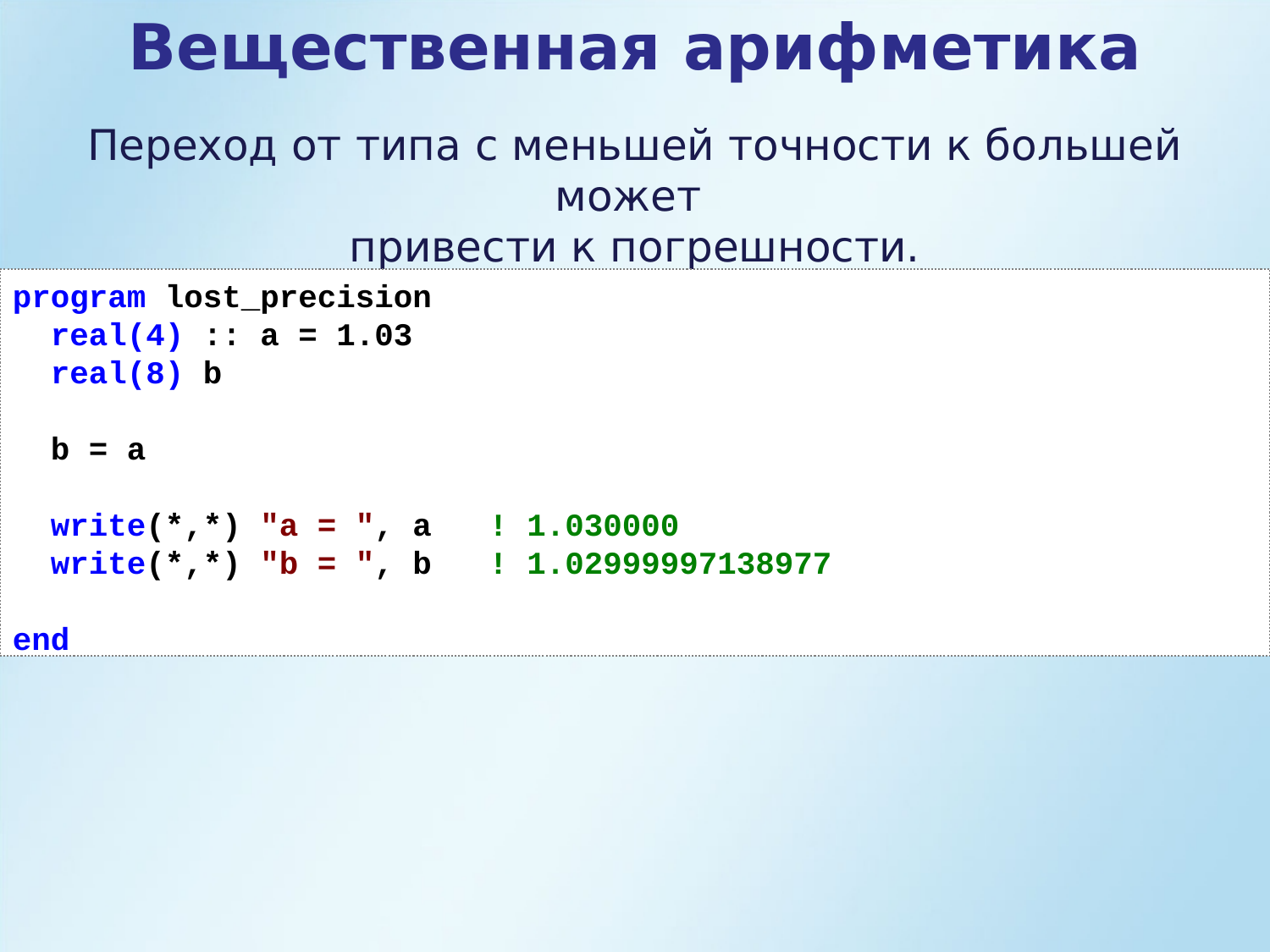

Вещественная арифметика
Переход от типа с меньшей точности к большей может
привести к погрешности.
program lost_precision
  real(4) :: a = 1.03
  real(8) b

  b = a

  write(*,*) "a = ", a   ! 1.030000
  write(*,*) "b = ", b   ! 1.02999997138977

end